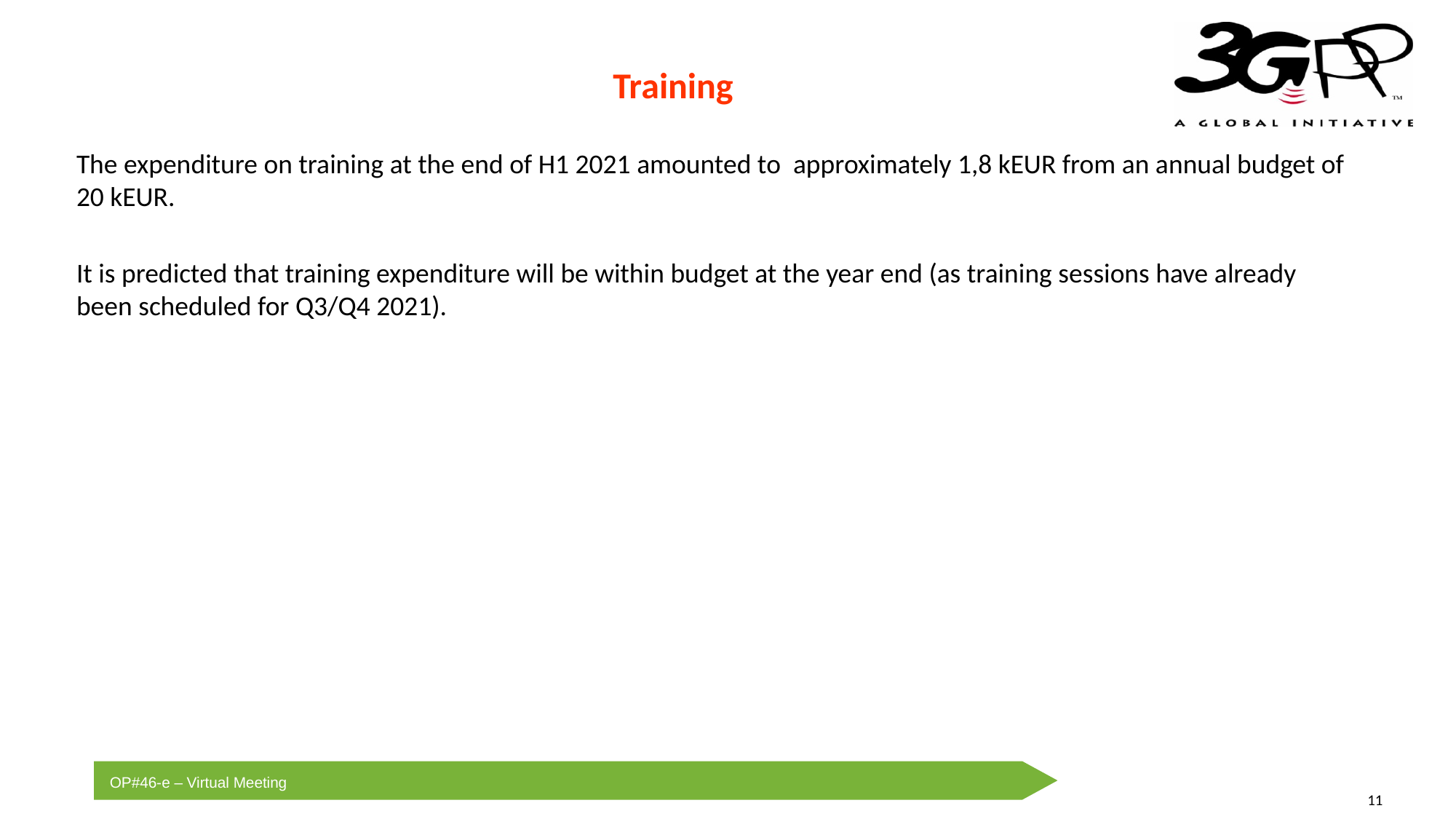

# Training
The expenditure on training at the end of H1 2021 amounted to  approximately 1,8 kEUR from an annual budget of 20 kEUR.

It is predicted that training expenditure will be within budget at the year end (as training sessions have already been scheduled for Q3/Q4 2021).